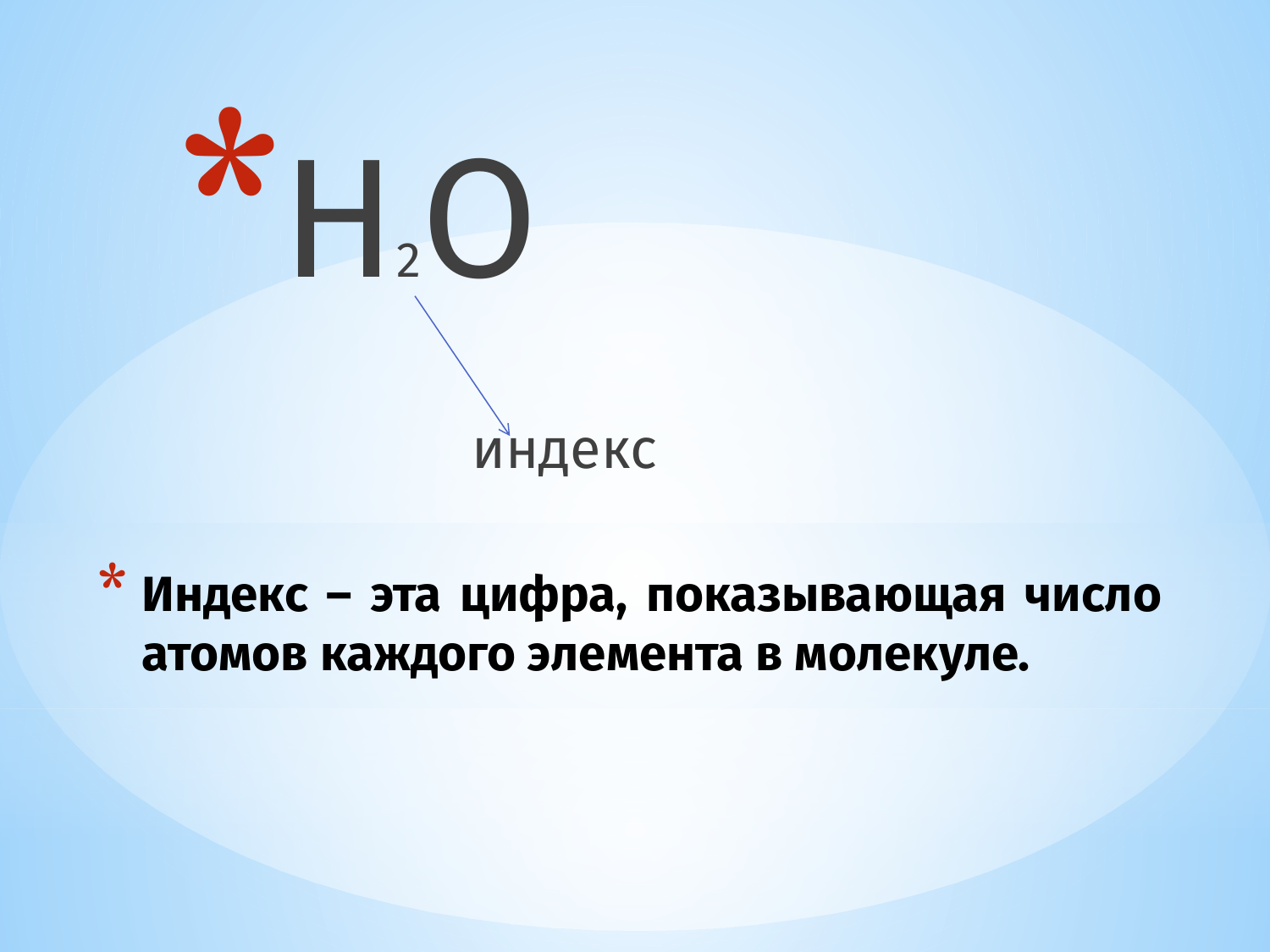

H2O

                    индекс
# Индекс – эта цифра, показывающая число атомов каждого элемента в молекуле.